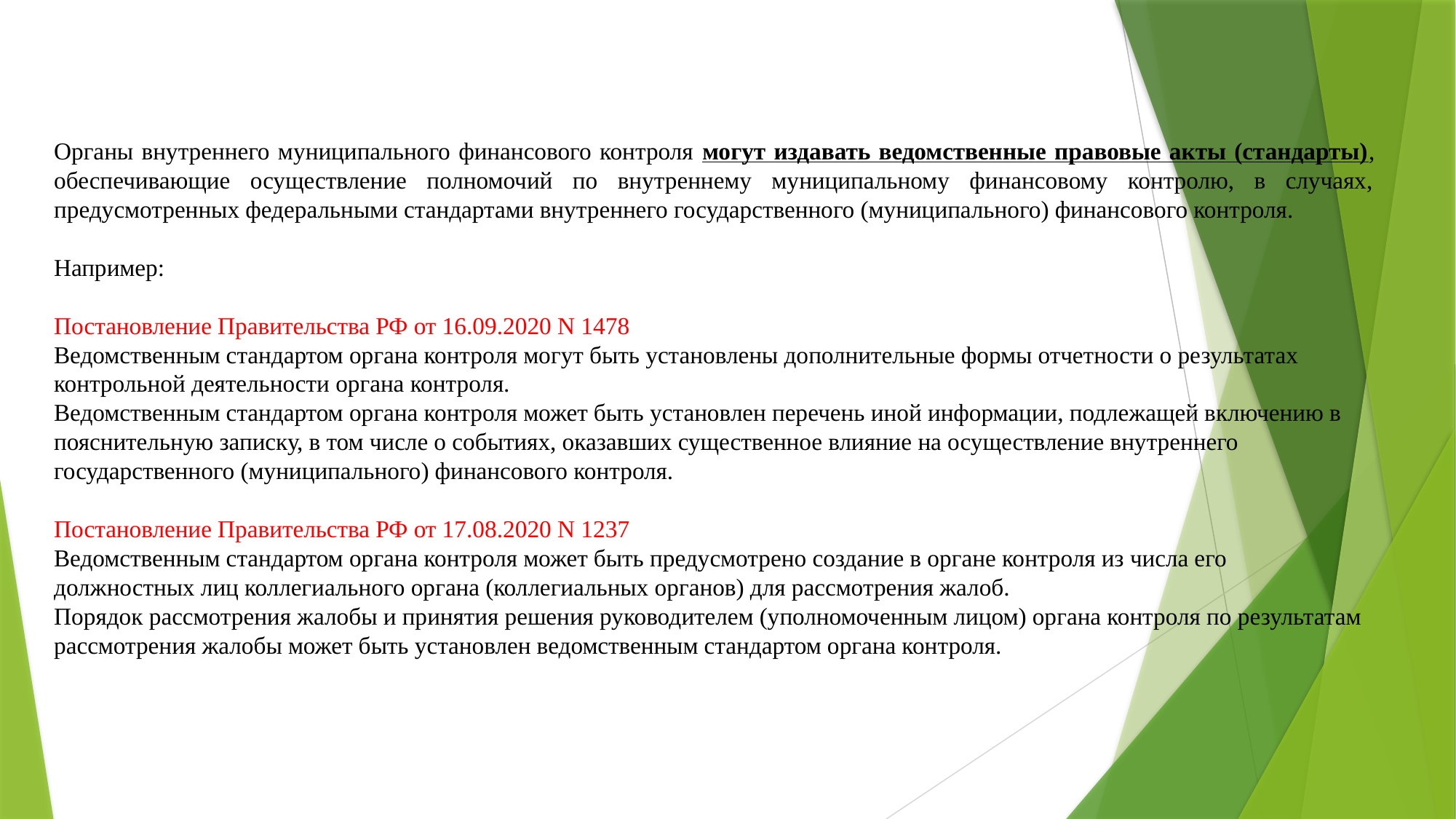

Органы внутреннего муниципального финансового контроля могут издавать ведомственные правовые акты (стандарты), обеспечивающие осуществление полномочий по внутреннему муниципальному финансовому контролю, в случаях, предусмотренных федеральными стандартами внутреннего государственного (муниципального) финансового контроля.

Например:

Постановление Правительства РФ от 16.09.2020 N 1478
Ведомственным стандартом органа контроля могут быть установлены дополнительные формы отчетности о результатах контрольной деятельности органа контроля.
Ведомственным стандартом органа контроля может быть установлен перечень иной информации, подлежащей включению в пояснительную записку, в том числе о событиях, оказавших существенное влияние на осуществление внутреннего государственного (муниципального) финансового контроля.

Постановление Правительства РФ от 17.08.2020 N 1237
Ведомственным стандартом органа контроля может быть предусмотрено создание в органе контроля из числа его должностных лиц коллегиального органа (коллегиальных органов) для рассмотрения жалоб.
Порядок рассмотрения жалобы и принятия решения руководителем (уполномоченным лицом) органа контроля по результатам рассмотрения жалобы может быть установлен ведомственным стандартом органа контроля.